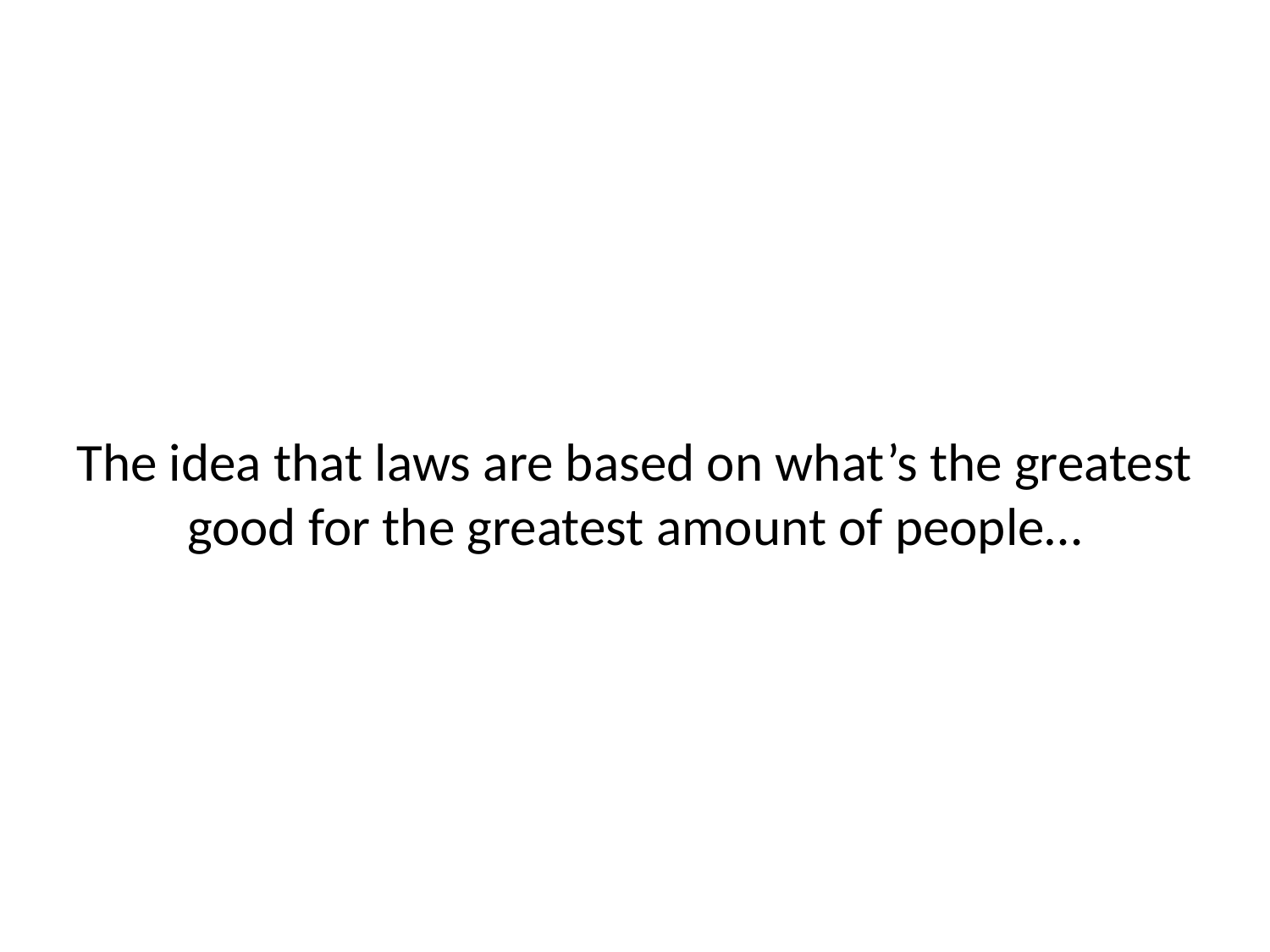

# The idea that laws are based on what’s the greatest good for the greatest amount of people…